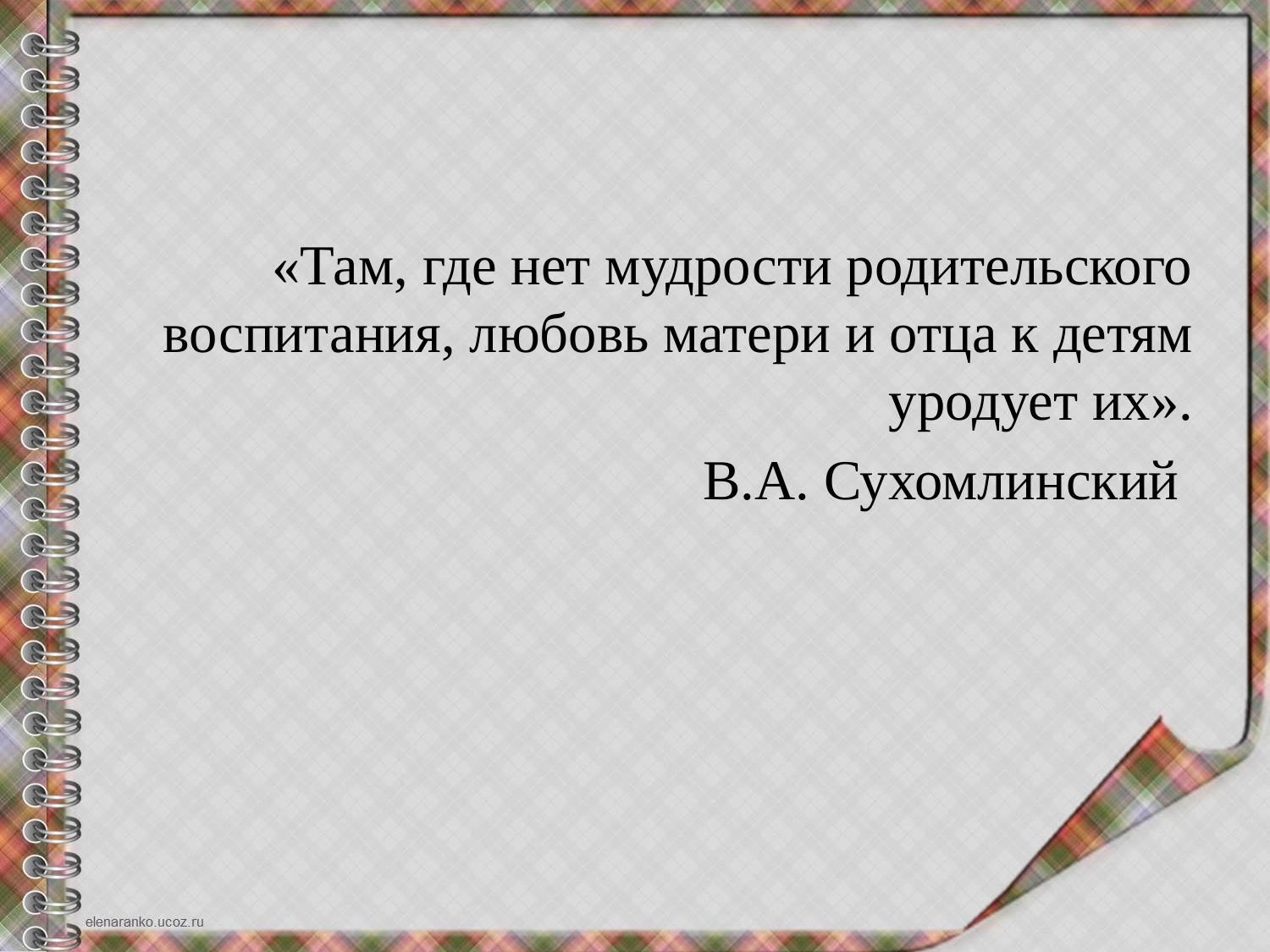

#
«Там, где нет мудрости родительского воспитания, любовь матери и отца к детям уродует их».
В.А. Сухомлинский